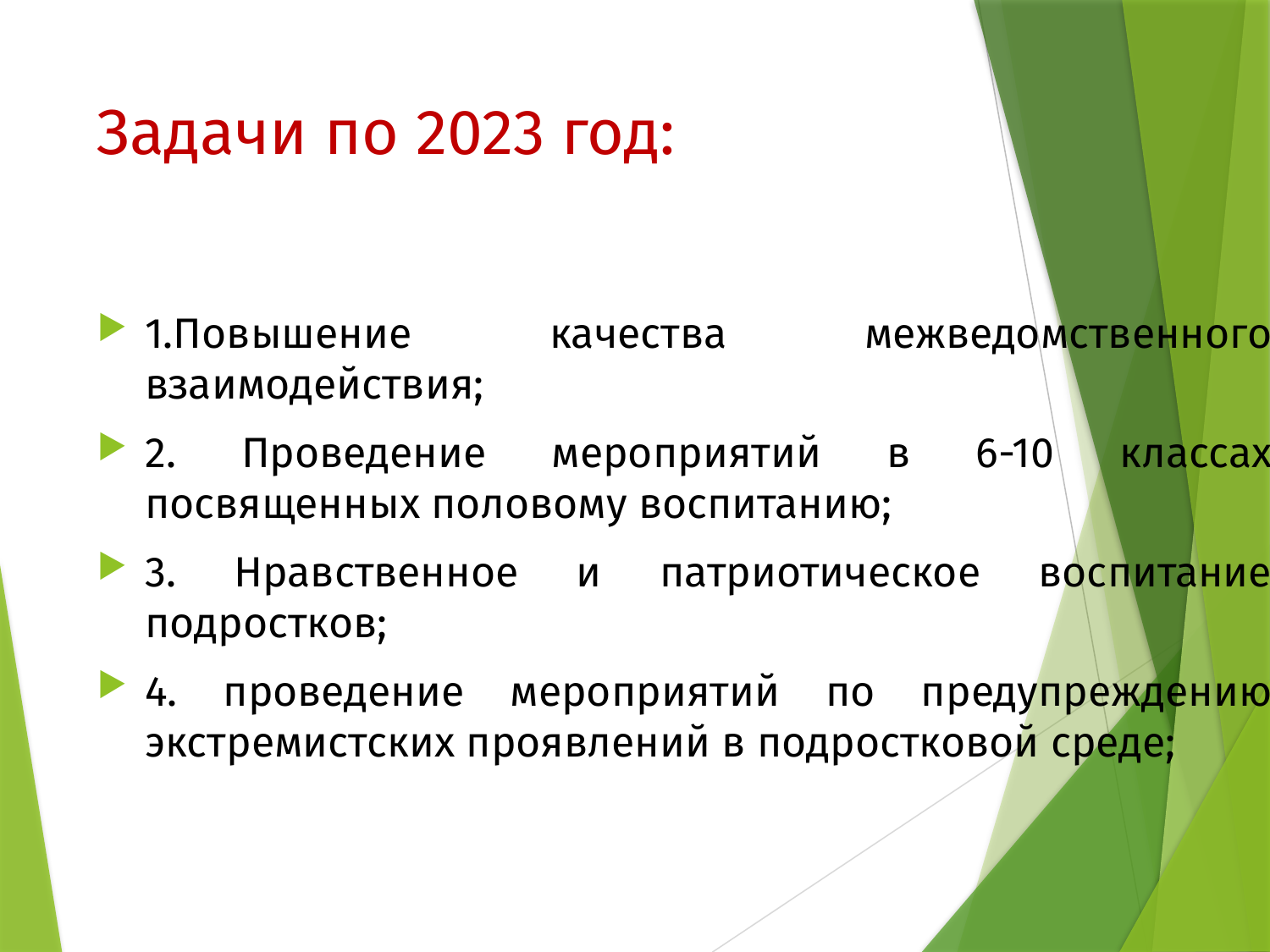

# Задачи по 2023 год:
1.Повышение качества межведомственного взаимодействия;
2. Проведение мероприятий в 6-10 классах посвященных половому воспитанию;
3. Нравственное и патриотическое воспитание подростков;
4. проведение мероприятий по предупреждению экстремистских проявлений в подростковой среде;